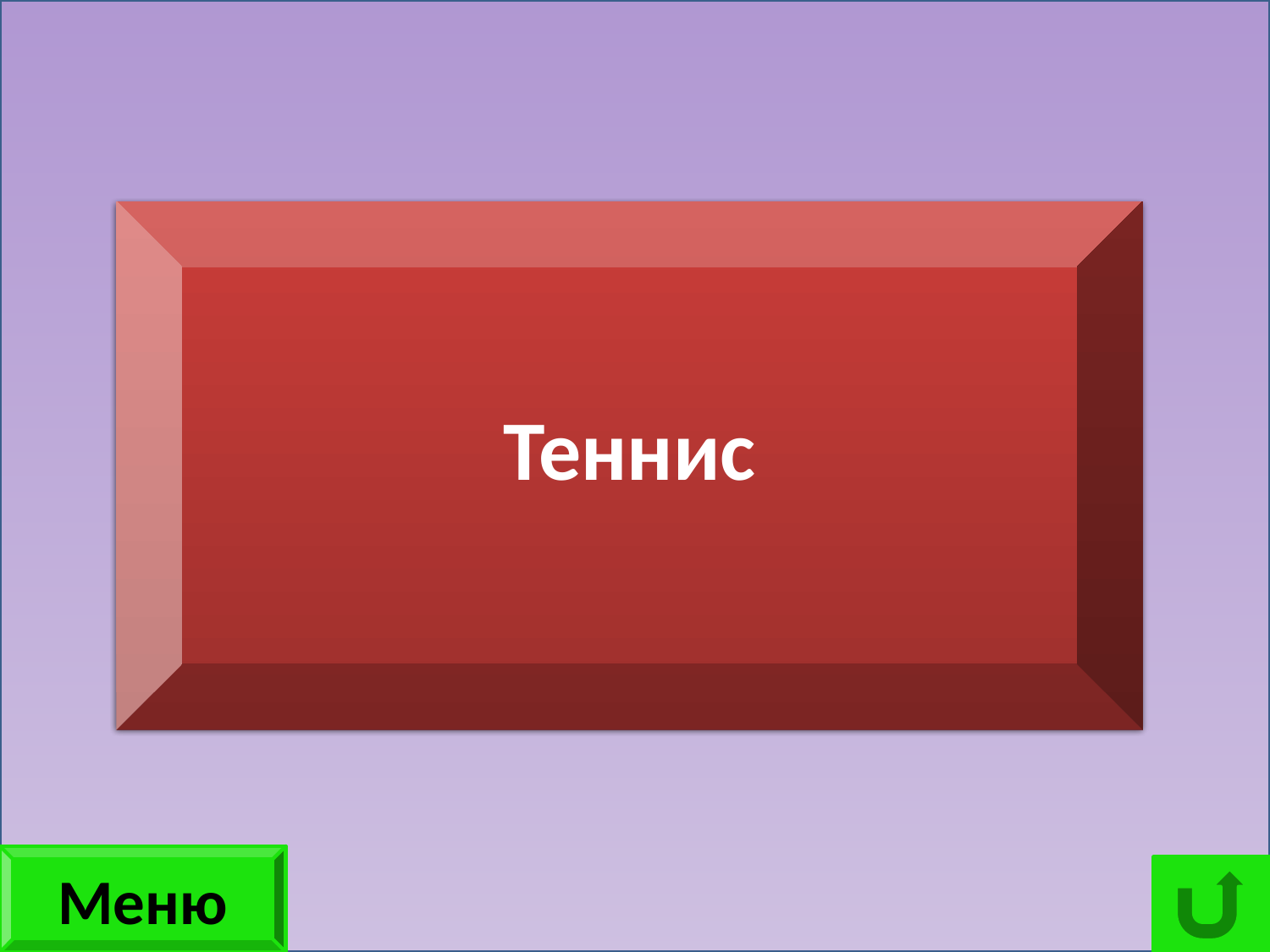

Игра с ракеткой и мячем?

Теннис

Меню